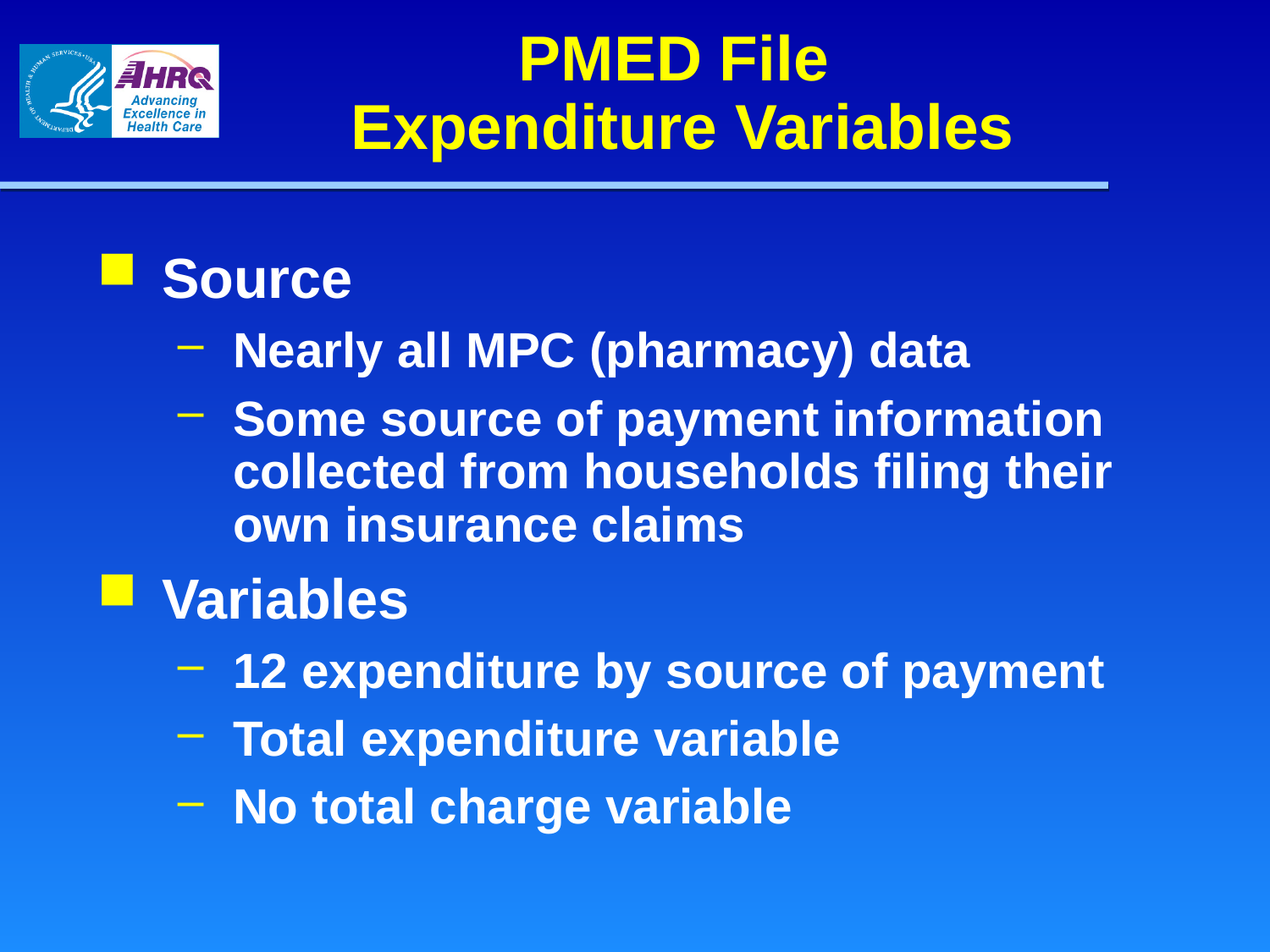

# PMED File Expenditure Variables
Source
Nearly all MPC (pharmacy) data
Some source of payment information collected from households filing their own insurance claims
Variables
12 expenditure by source of payment
Total expenditure variable
No total charge variable